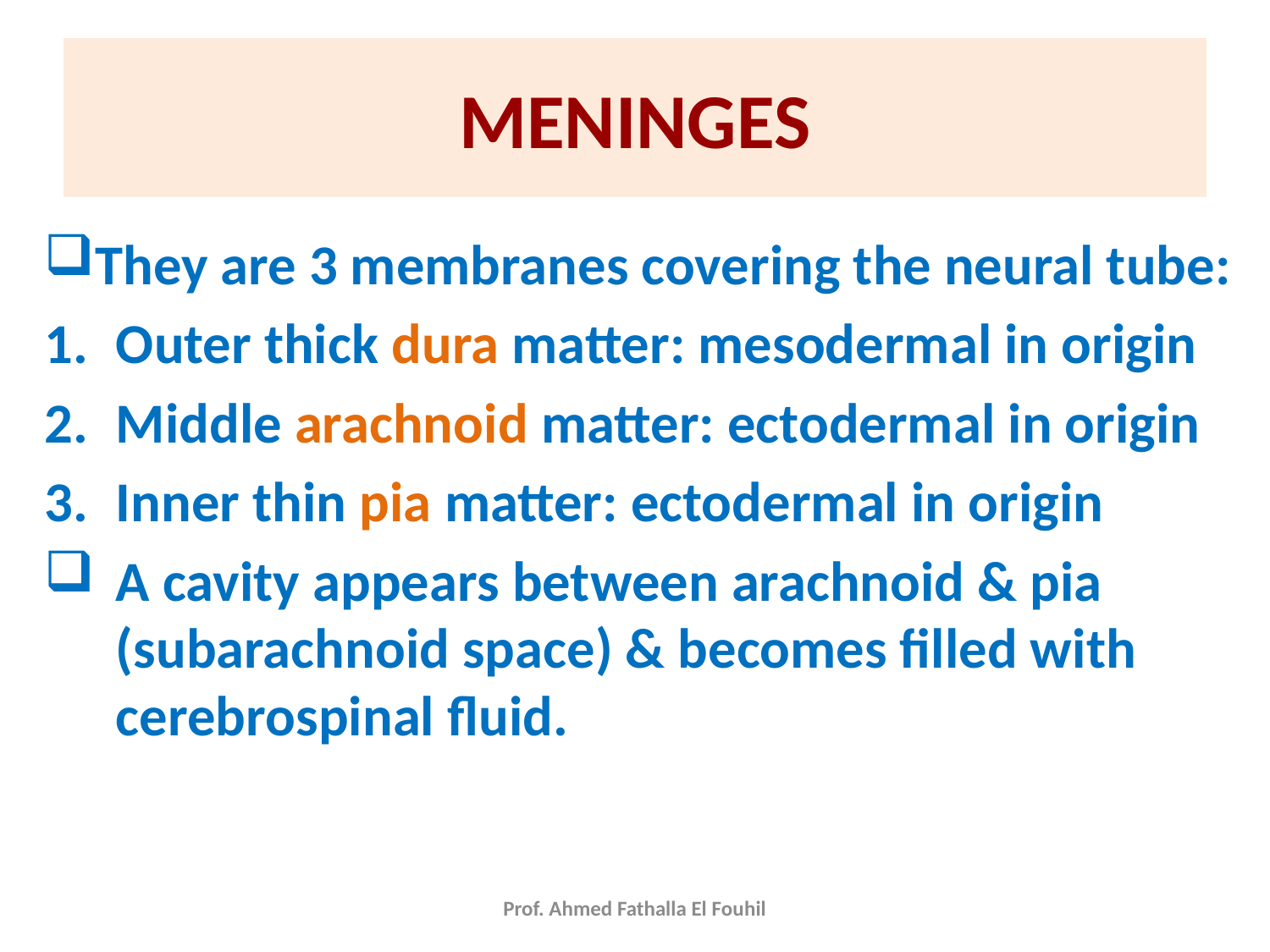

# MENINGES
They are 3 membranes covering the neural tube:
Outer thick dura matter: mesodermal in origin
Middle arachnoid matter: ectodermal in origin
Inner thin pia matter: ectodermal in origin
A cavity appears between arachnoid & pia (subarachnoid space) & becomes filled with cerebrospinal fluid.

Prof. Ahmed Fathalla El Fouhil